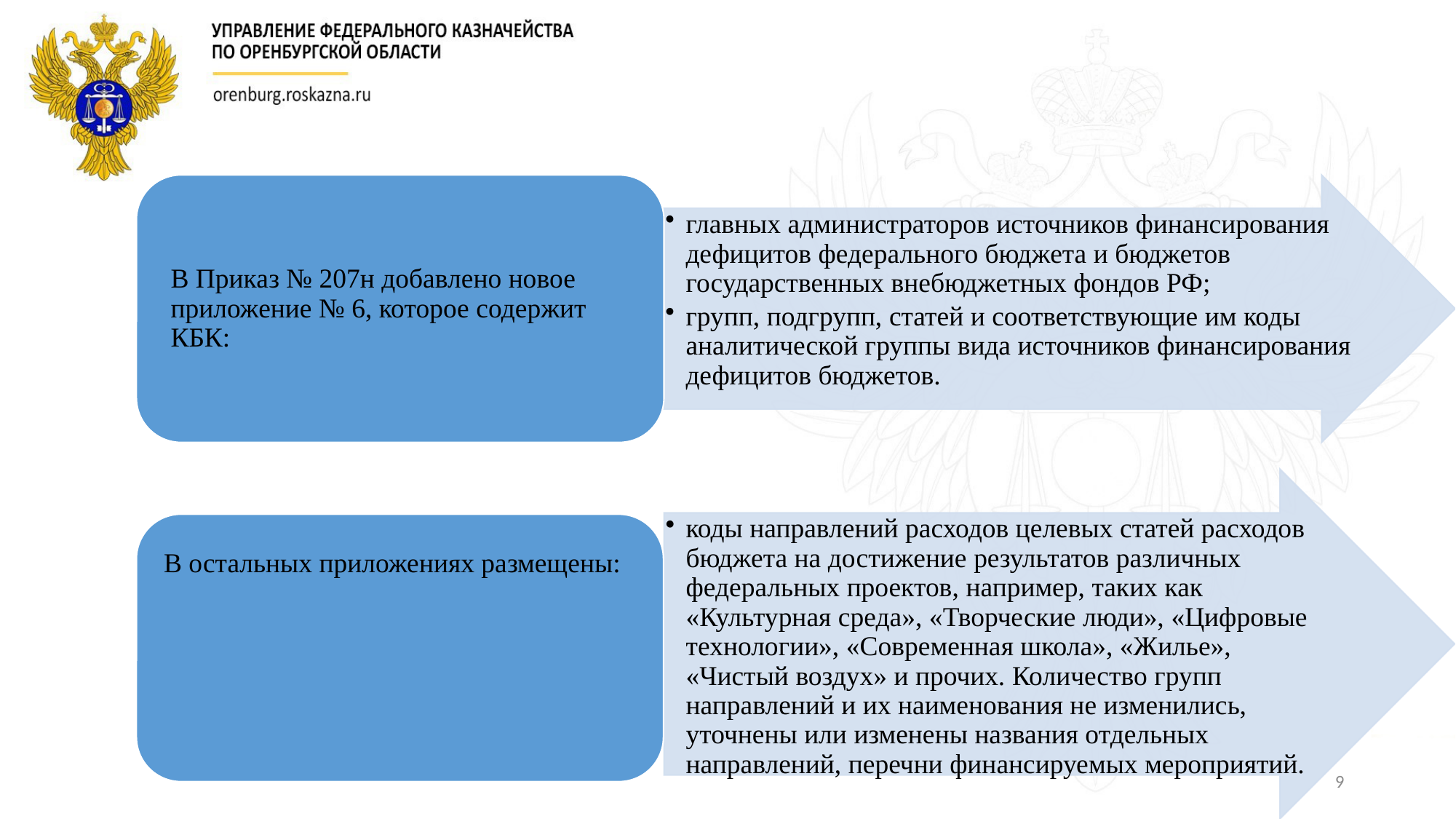

главных администраторов источников финансирования дефицитов федерального бюджета и бюджетов государственных внебюджетных фондов РФ;
групп, подгрупп, статей и соответствующие им коды аналитической группы вида источников финансирования дефицитов бюджетов.
В Приказ № 207н добавлено новое приложение № 6, которое содержит КБК:
коды направлений расходов целевых статей расходов бюджета на достижение результатов различных федеральных проектов, например, таких как «Культурная среда», «Творческие люди», «Цифровые технологии», «Современная школа», «Жилье», «Чистый воздух» и прочих. Количество групп направлений и их наименования не изменились, уточнены или изменены названия отдельных направлений, перечни финансируемых мероприятий.

В остальных приложениях размещены:
9